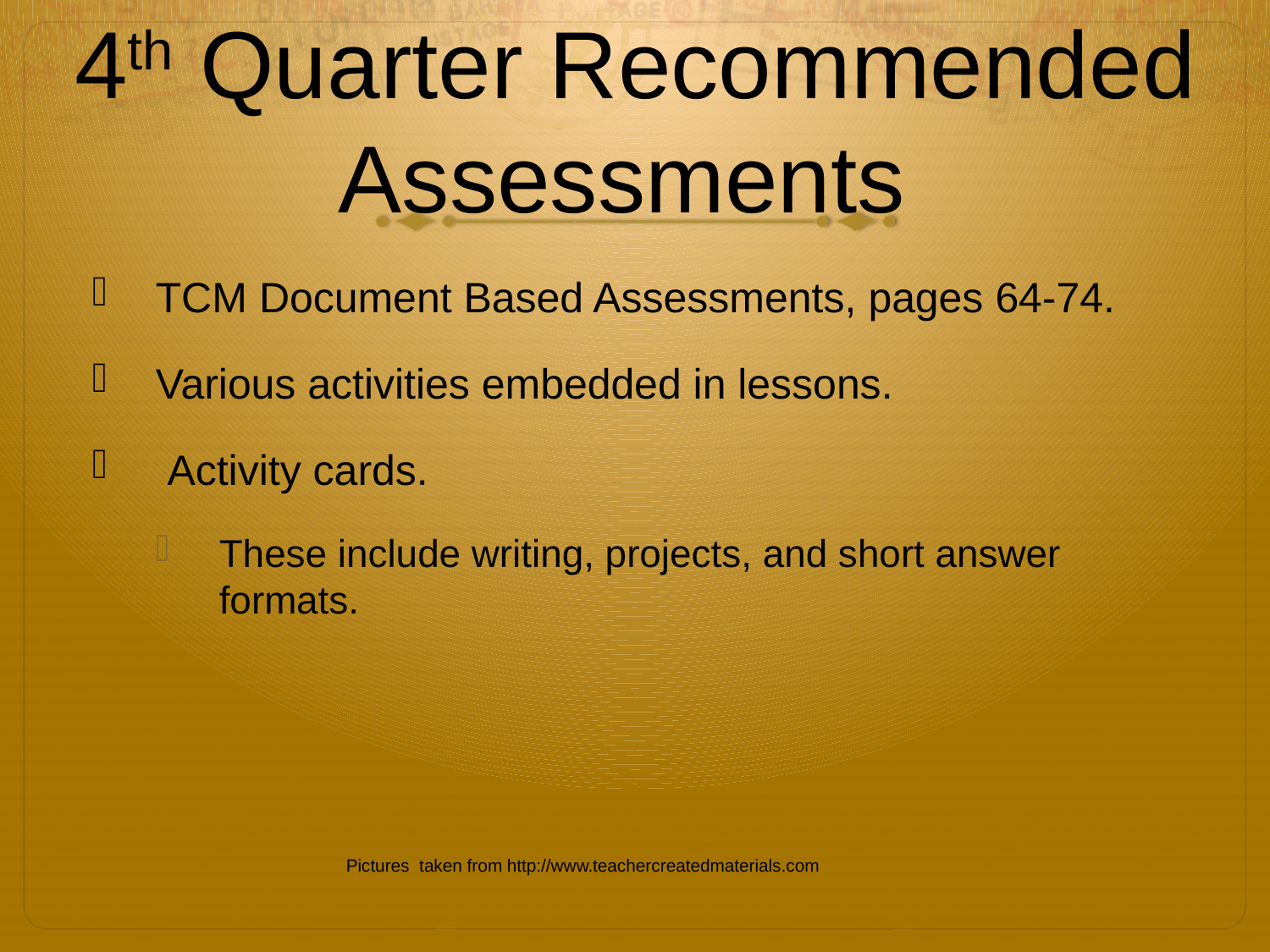

# 4th Quarter Recommended Assessments
TCM Document Based Assessments, pages 64-74.
Various activities embedded in lessons.
 Activity cards.
These include writing, projects, and short answer formats.

		Pictures  taken from http://www.teachercreatedmaterials.com